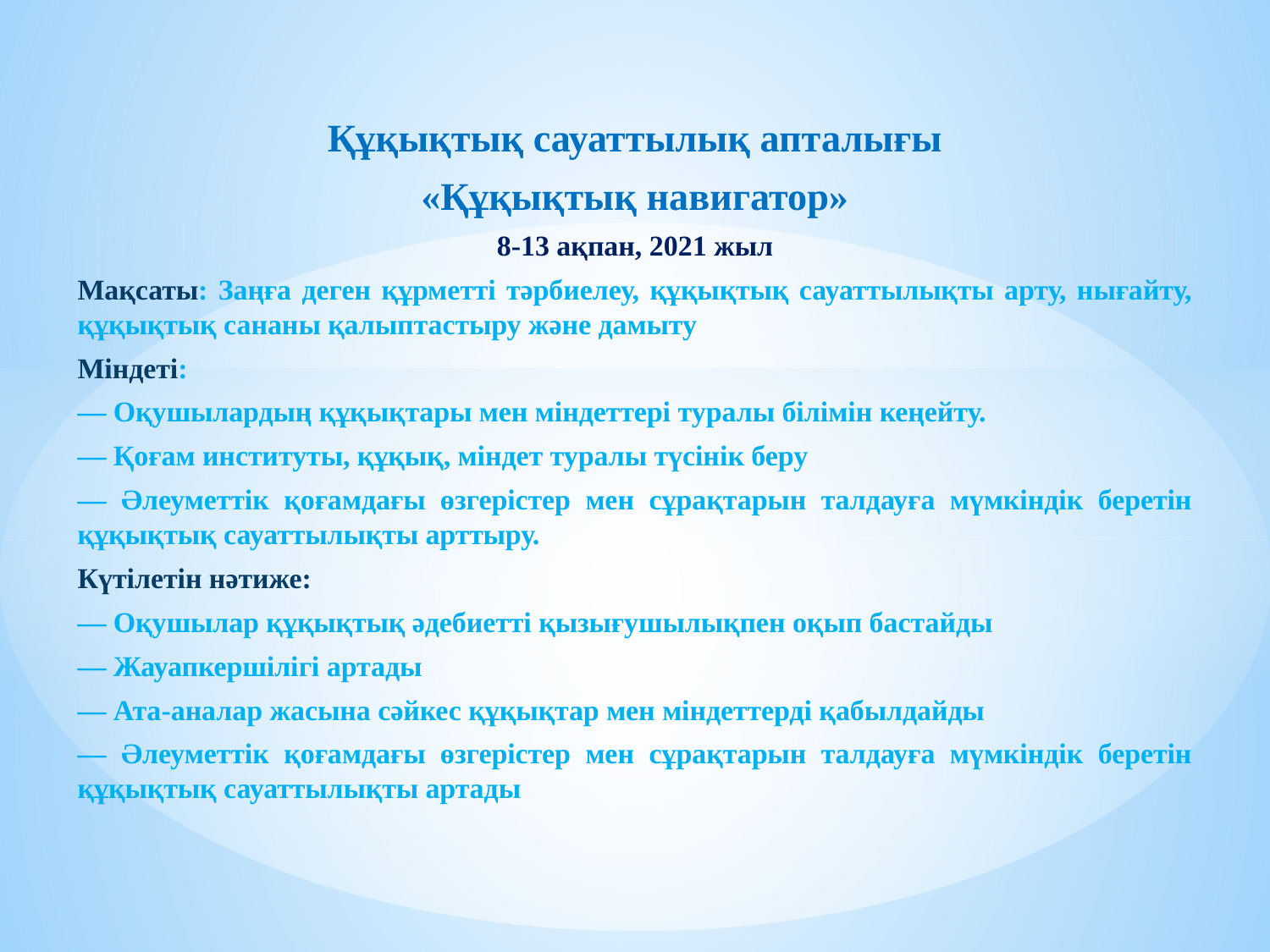

Құқықтық сауаттылық апталығы
«Құқықтық навигатор»
8-13 ақпан, 2021 жыл
Мақсаты: Заңға деген құрметті тәрбиелеу, құқықтық сауаттылықты арту, нығайту, құқықтық сананы қалыптастыру және дамыту
Міндеті:
— Оқушылардың құқықтары мен міндеттері туралы білімін кеңейту.
— Қоғам институты, құқық, міндет туралы түсінік беру
— Әлеуметтік қоғамдағы өзгерістер мен сұрақтарын талдауға мүмкіндік беретін құқықтық сауаттылықты арттыру.
Күтілетін нәтиже:
— Оқушылар құқықтық әдебиетті қызығушылықпен оқып бастайды
— Жауапкершілігі артады
— Ата-аналар жасына сәйкес құқықтар мен міндеттерді қабылдайды
— Әлеуметтік қоғамдағы өзгерістер мен сұрақтарын талдауға мүмкіндік беретін құқықтық сауаттылықты артады